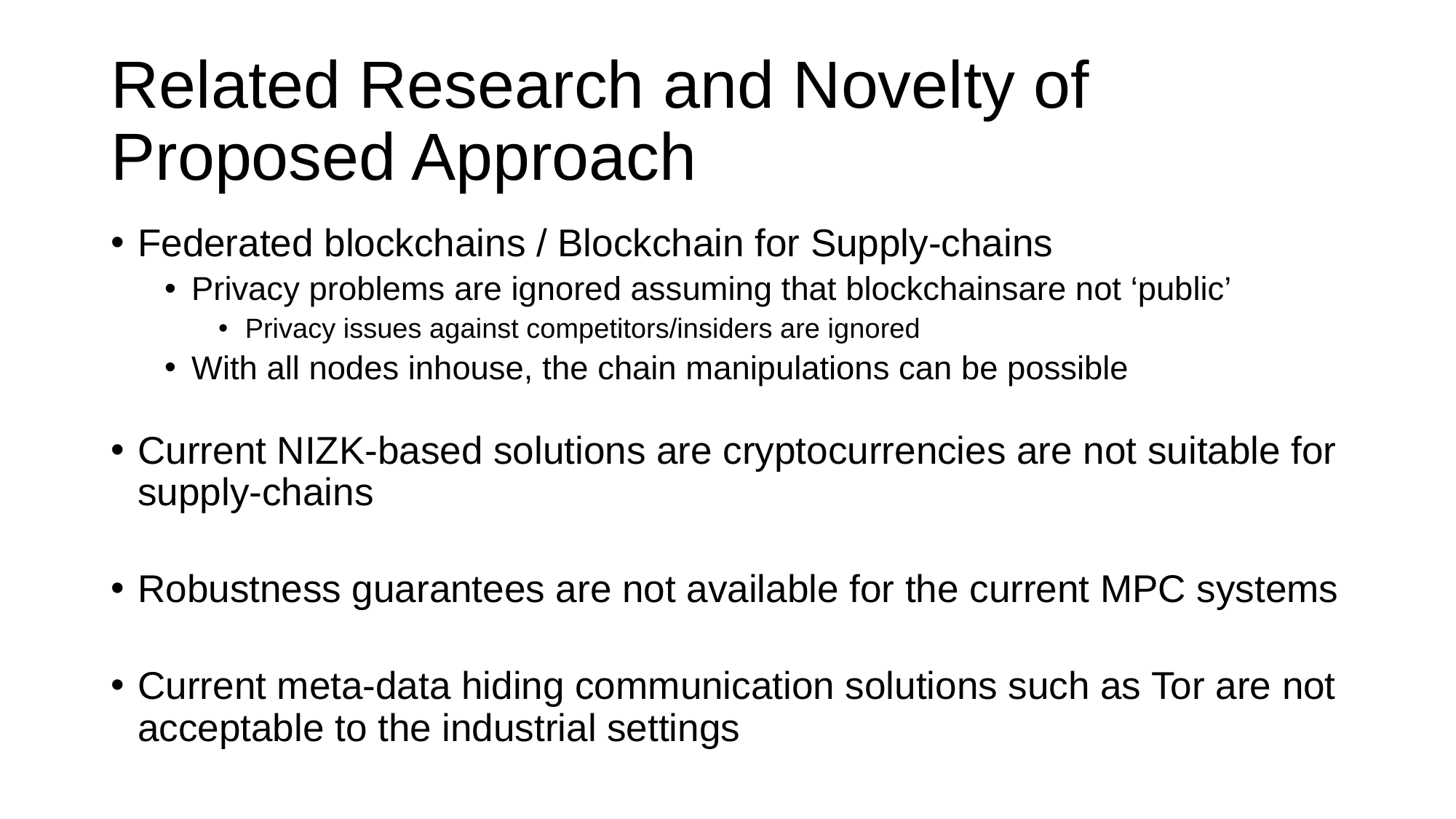

# Related Research and Novelty of Proposed Approach
Federated blockchains / Blockchain for Supply-chains
Privacy problems are ignored assuming that blockchainsare not ‘public’
Privacy issues against competitors/insiders are ignored
With all nodes inhouse, the chain manipulations can be possible
Current NIZK-based solutions are cryptocurrencies are not suitable for supply-chains
Robustness guarantees are not available for the current MPC systems
Current meta-data hiding communication solutions such as Tor are not acceptable to the industrial settings